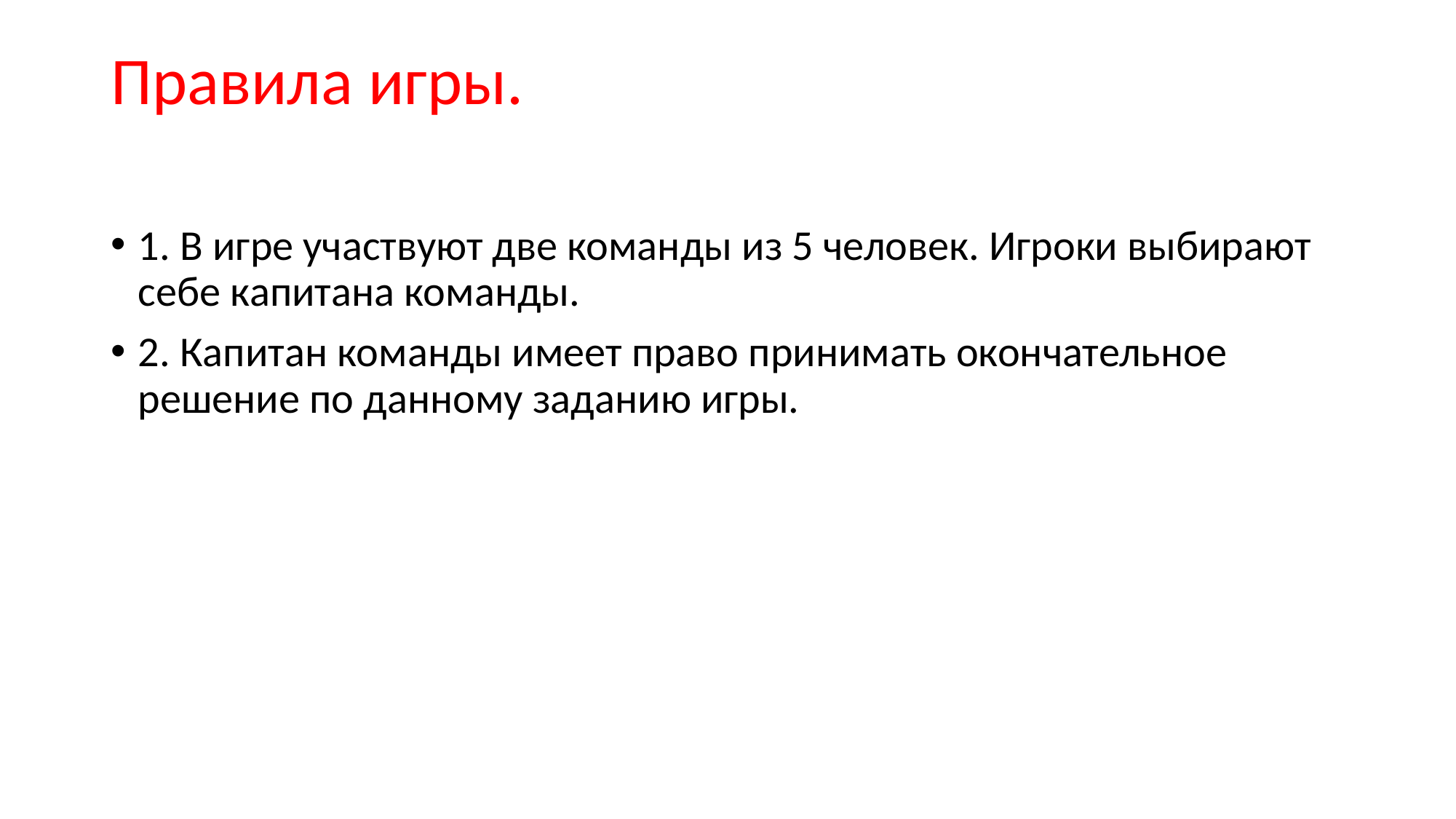

# Правила игры.
1. В игре участвуют две команды из 5 человек. Игроки выбирают себе капитана команды.
2. Капитан команды имеет право принимать окончательное решение по данному заданию игры.